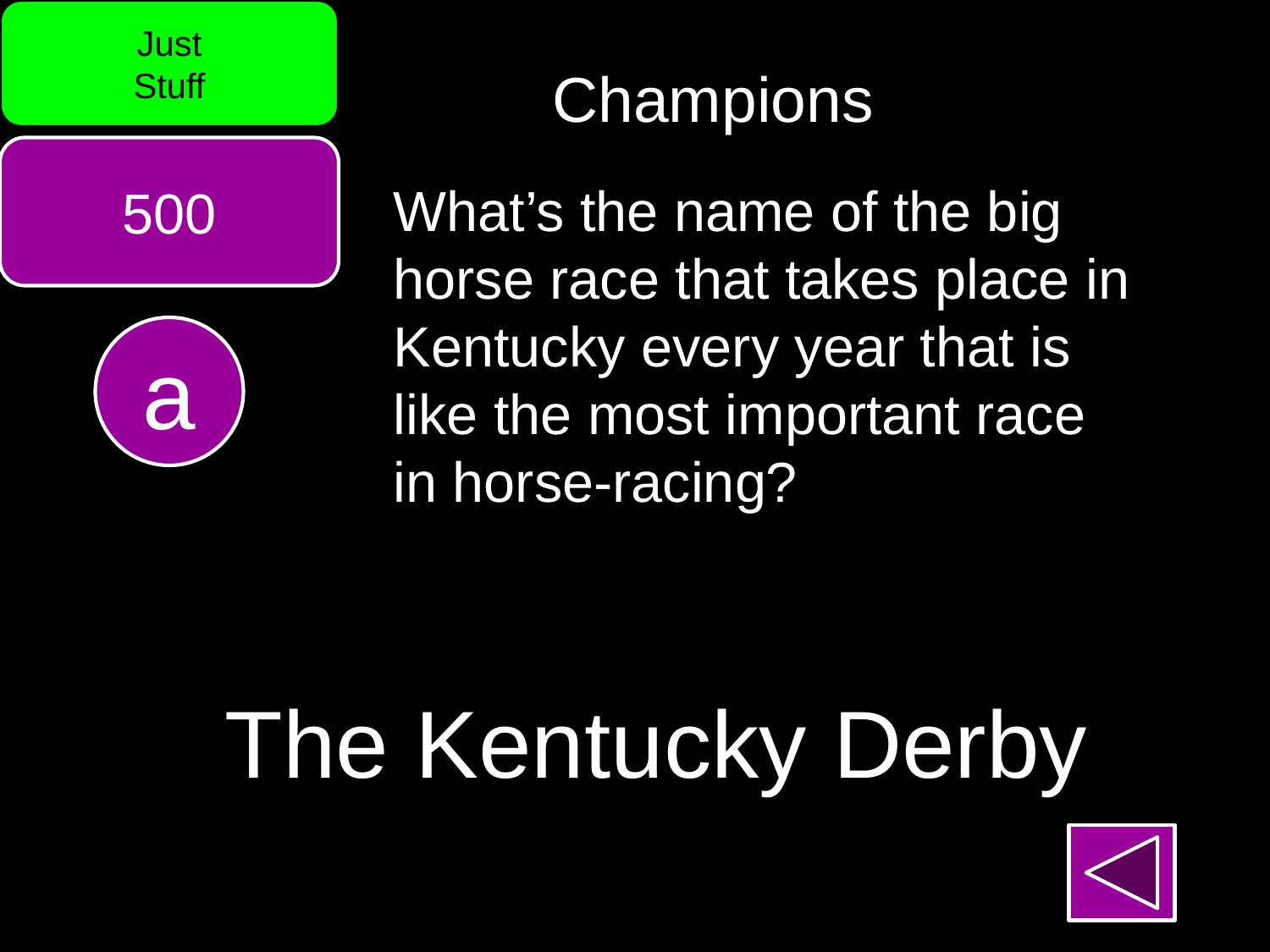

Just
Stuff
Champions
500
What’s the name of the big horse race that takes place in Kentucky every year that is like the most important race in horse-racing?
a
The Kentucky Derby